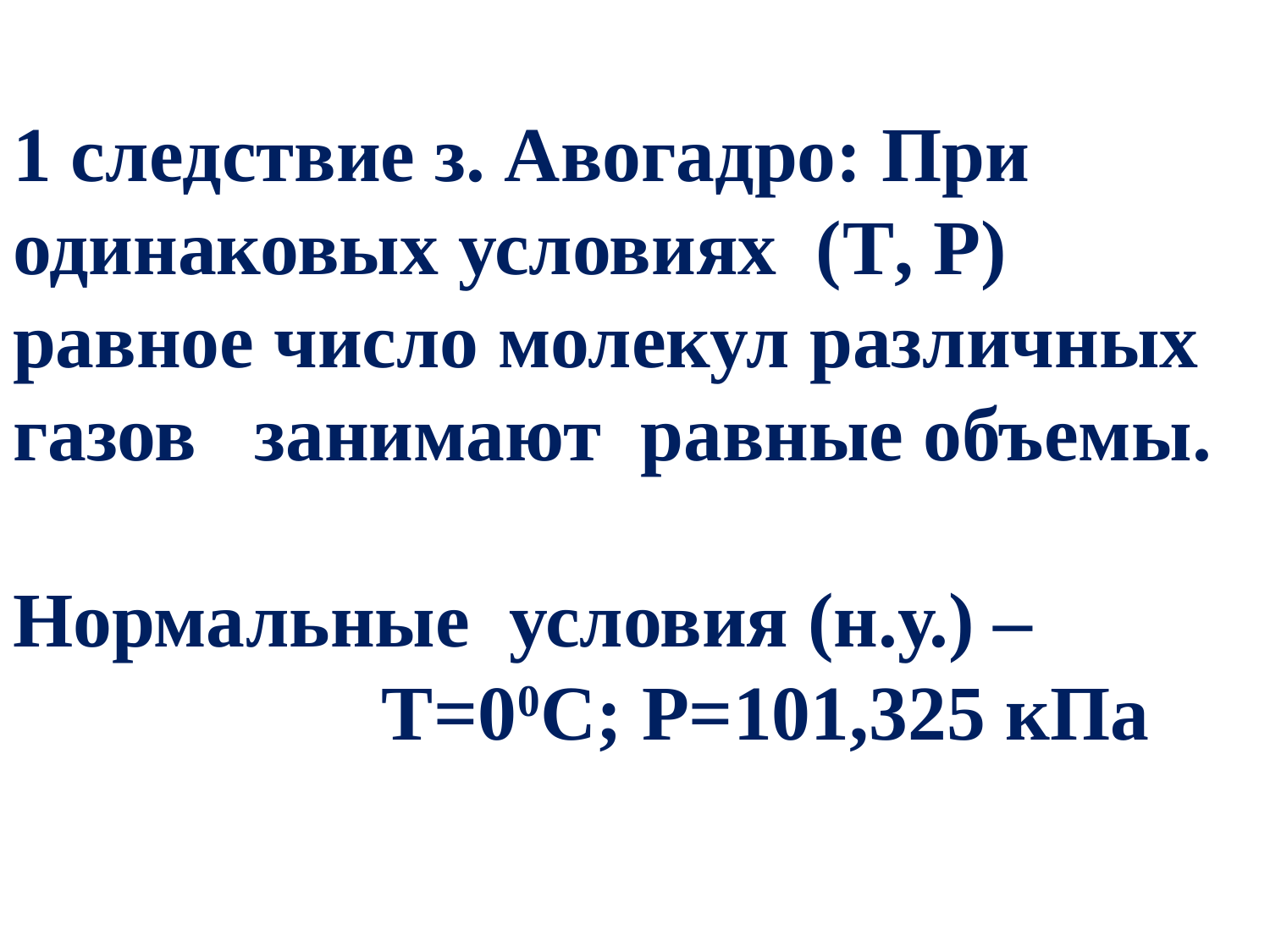

# 1 следствие з. Авогадро: При одинаковых условиях  (T, P)   равное число молекул различных газов   занимают  равные объемы. Нормальные  условия (н.у.) – Т=00C; P=101,325 кПа